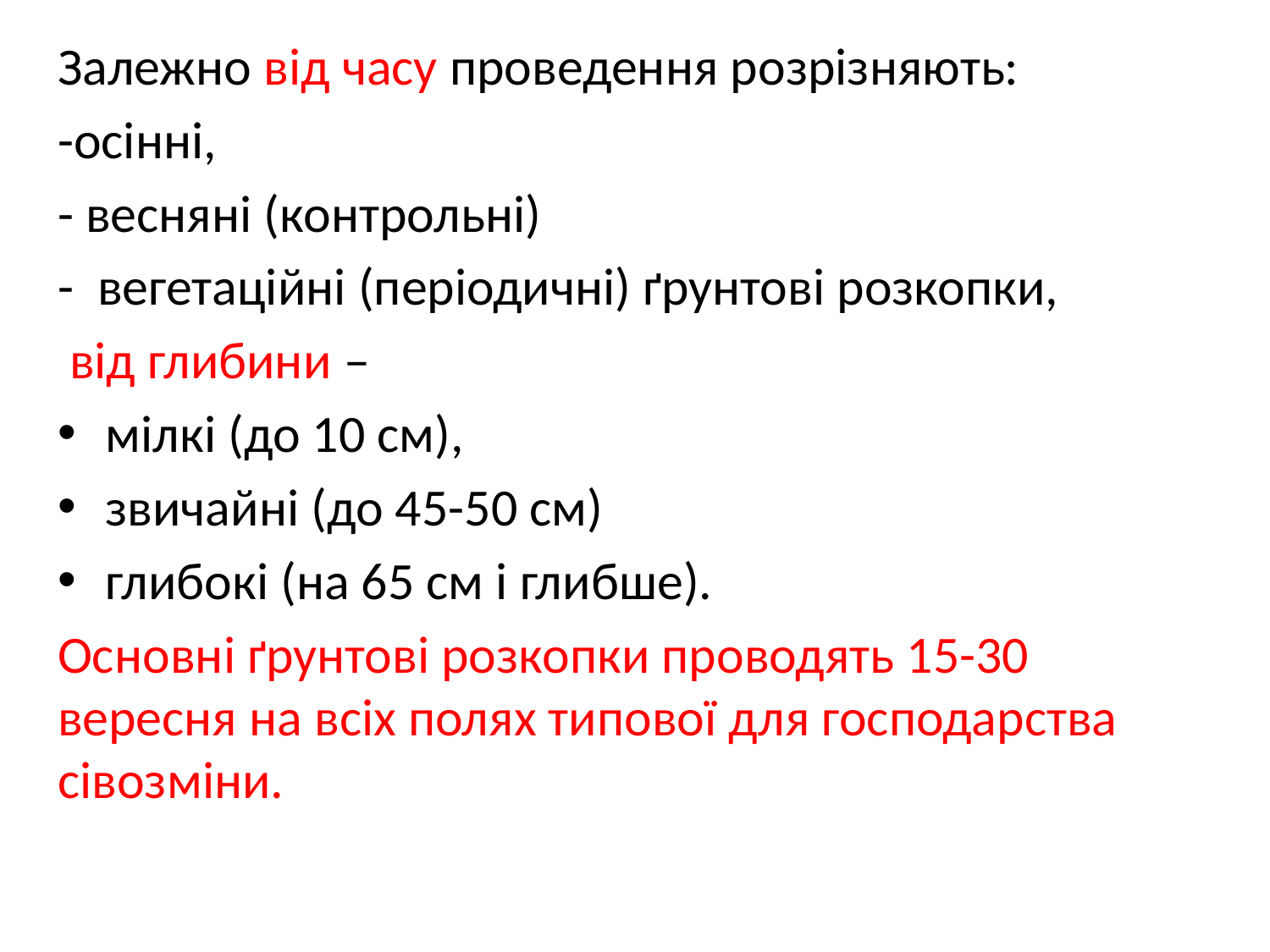

Залежно від часу проведення розрізняють:
-осінні,
- весняні (контрольні)
-  вегетаційні (періодичні) ґрунтові розкопки,
 від глибини –
мілкі (до 10 см),
звичайні (до 45-50 см)
глибокі (на 65 см і глибше).
Основні ґрунтові розкопки проводять 15-30 вересня на всіх полях типової для господарства сівозміни.